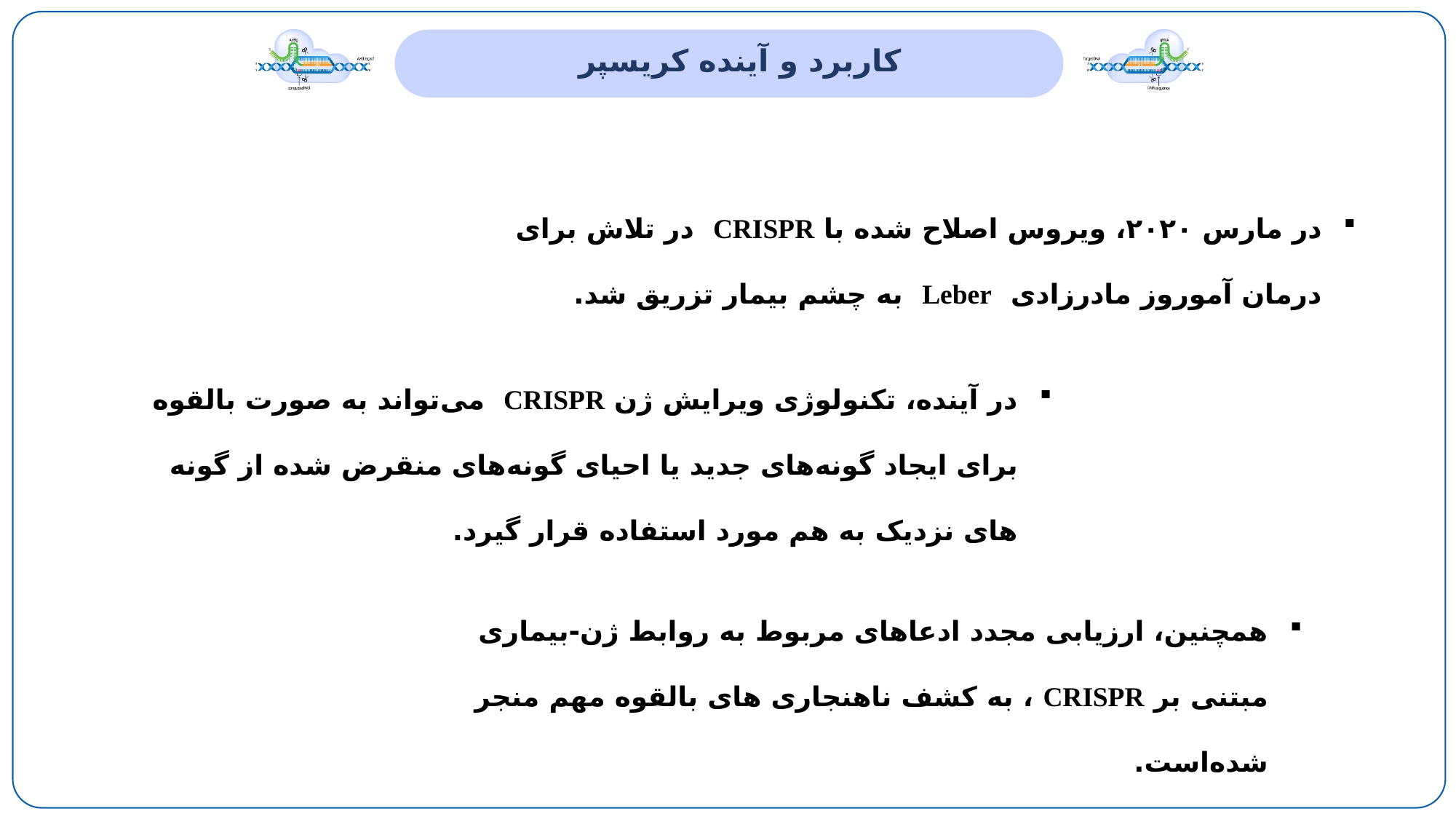

کاربرد و آینده کریسپر
در مارس ۲۰۲۰، ویروس اصلاح شده با CRISPR  در تلاش برای درمان آموروز مادرزادی  Leber  به چشم بیمار تزریق شد.
در آینده، تکنولوژی ویرایش ژن CRISPR  می‌تواند به صورت بالقوه برای ایجاد گونه‌های جدید یا احیای گونه‌های منقرض شده از گونه های نزدیک به هم مورد استفاده قرار گیرد.

همچنین، ارزیابی مجدد ادعاهای مربوط به روابط ژن-بیماری مبتنی بر CRISPR ، به کشف ناهنجاری های بالقوه مهم منجر شده‌است.